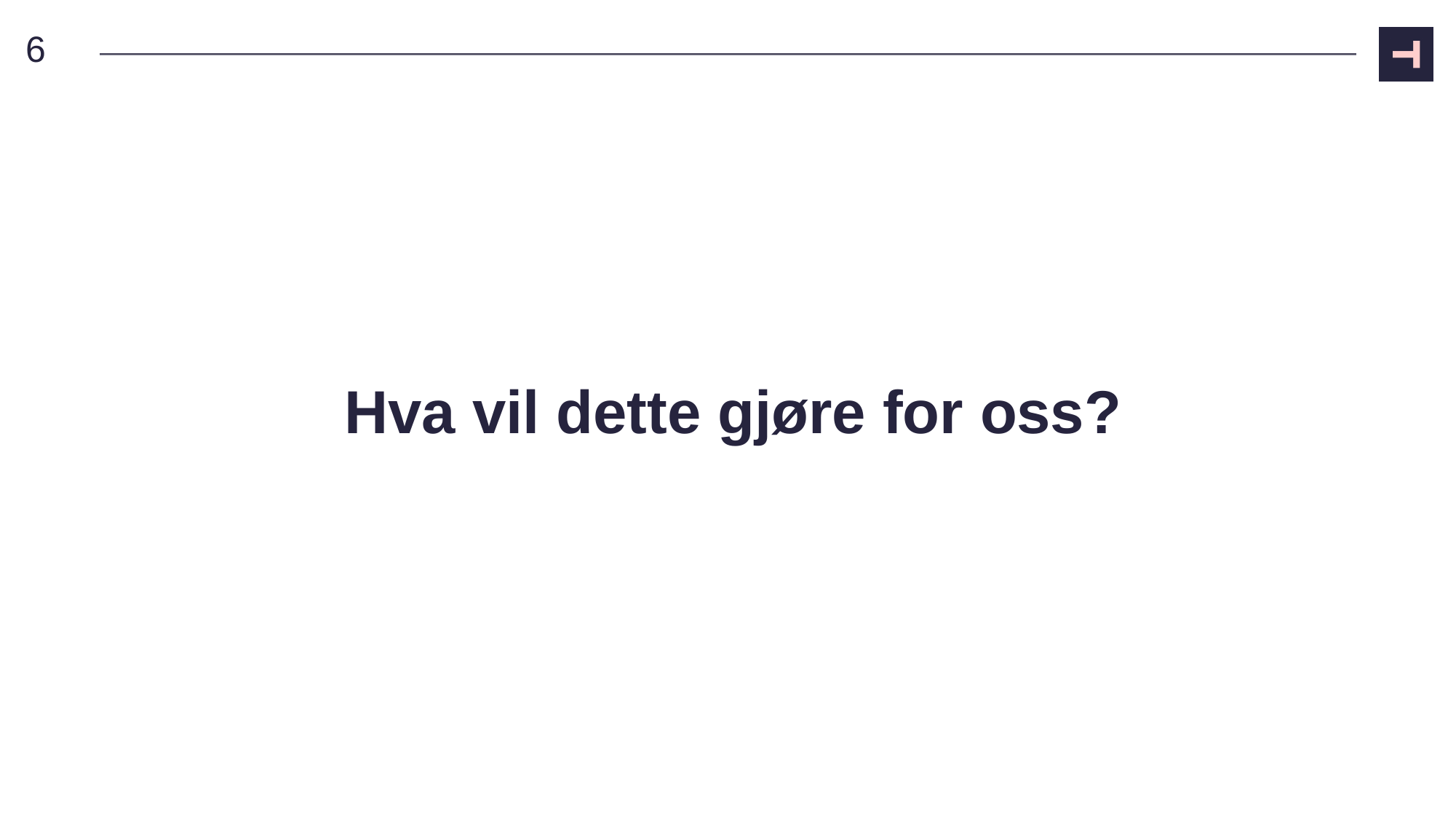

6
# Hva vil dette gjøre for oss?